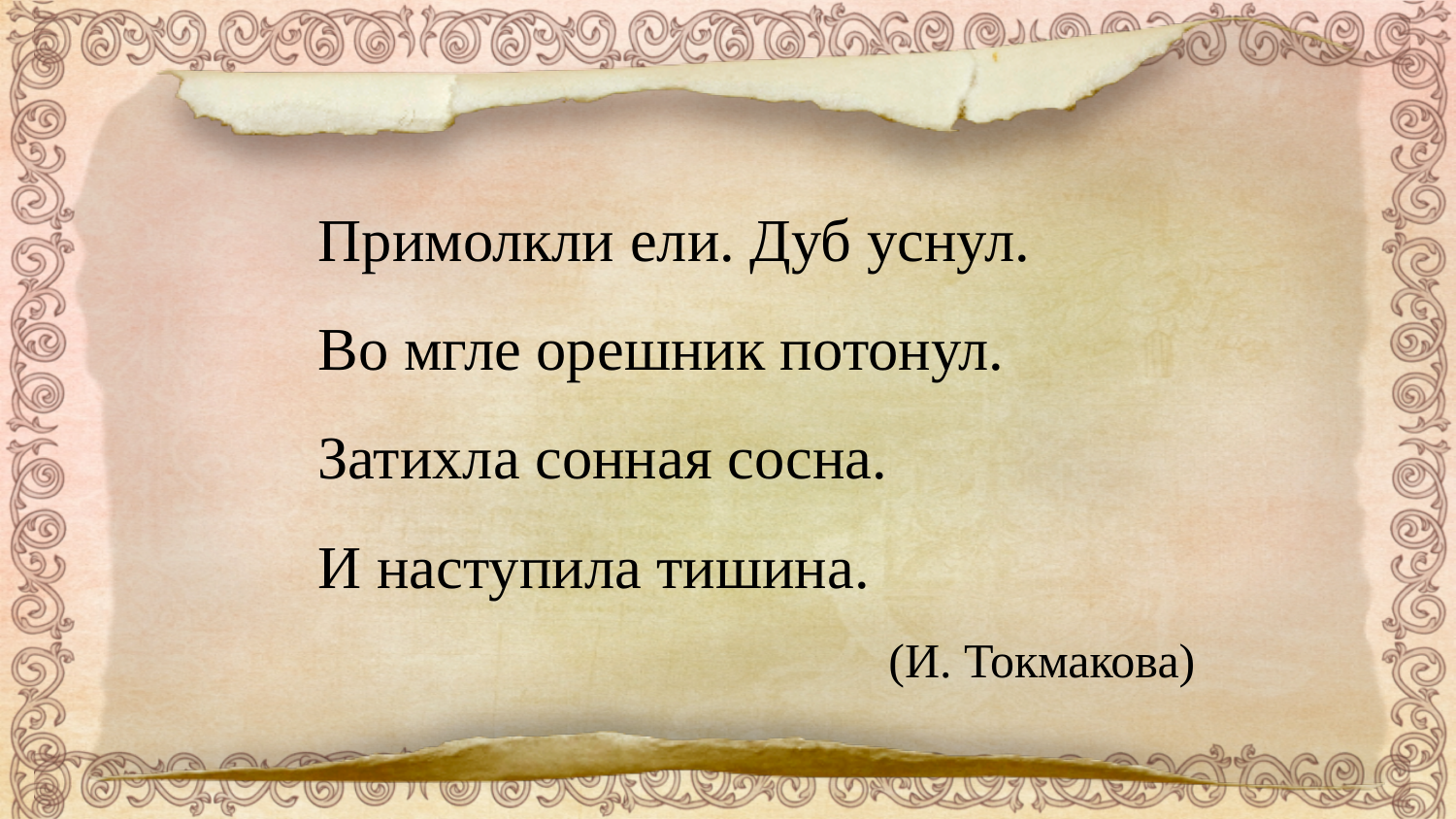

Примолкли ели. Дуб уснул.
Во мгле орешник потонул.
Затихла сонная сосна.
И наступила тишина.
(И. Токмакова)